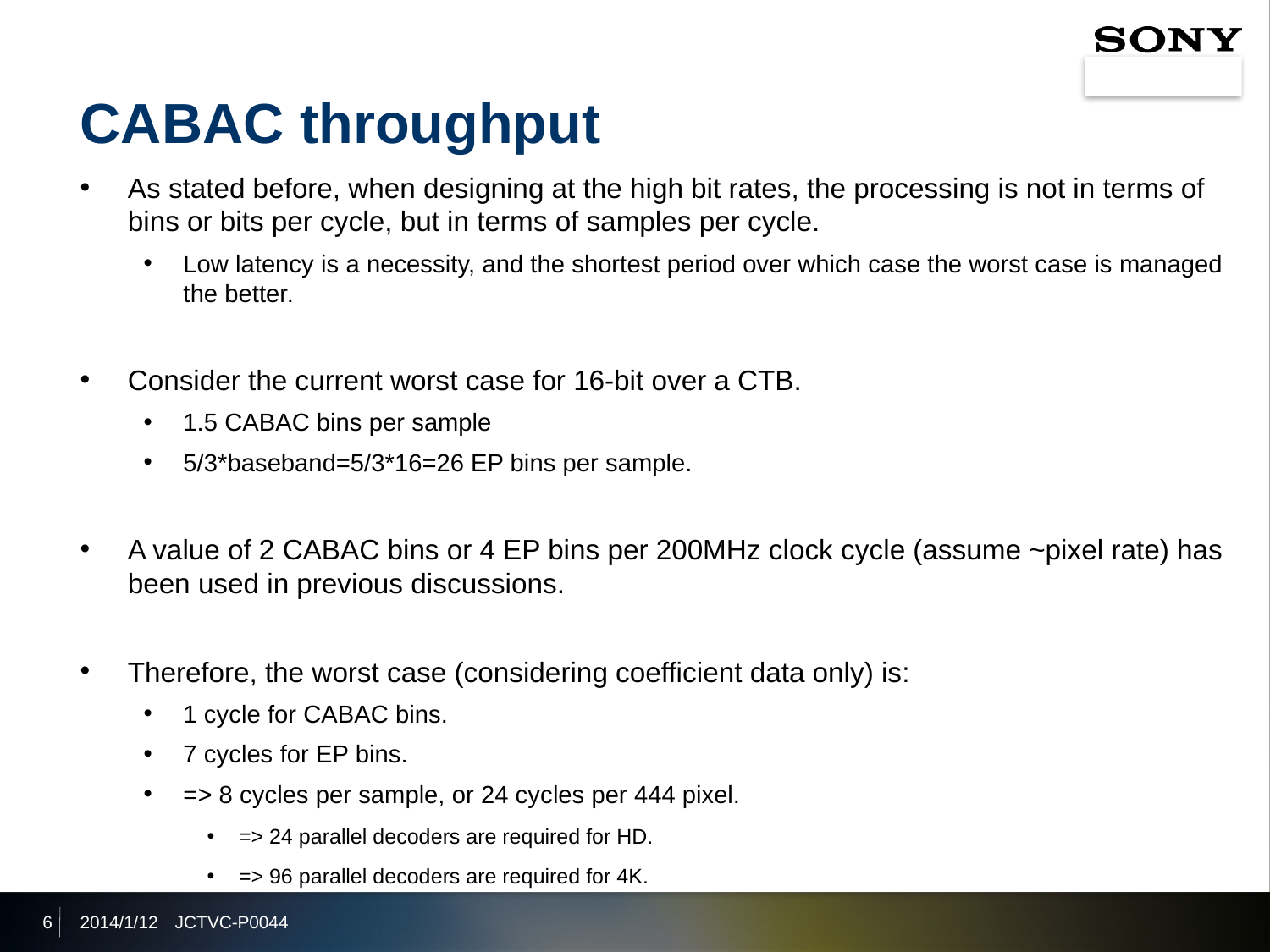

# CABAC throughput
As stated before, when designing at the high bit rates, the processing is not in terms of bins or bits per cycle, but in terms of samples per cycle.
Low latency is a necessity, and the shortest period over which case the worst case is managed the better.

Consider the current worst case for 16-bit over a CTB.
1.5 CABAC bins per sample
5/3*baseband=5/3*16=26 EP bins per sample.

A value of 2 CABAC bins or 4 EP bins per 200MHz clock cycle (assume ~pixel rate) has been used in previous discussions.

Therefore, the worst case (considering coefficient data only) is:
1 cycle for CABAC bins.
7 cycles for EP bins.
=> 8 cycles per sample, or 24 cycles per 444 pixel.
=> 24 parallel decoders are required for HD.
=> 96 parallel decoders are required for 4K.

6
2014/1/12
JCTVC-P0044